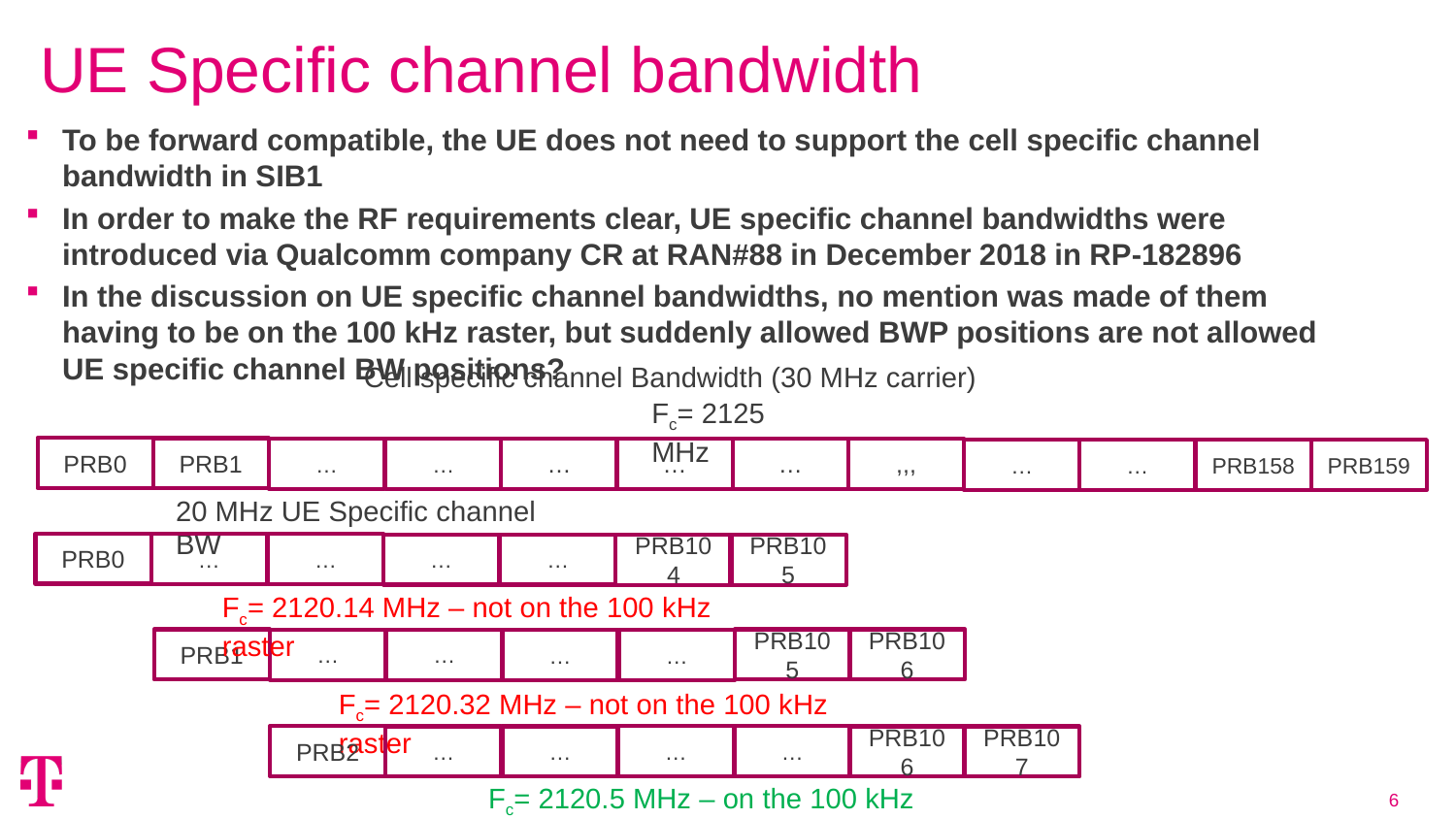

# UE Specific channel bandwidth
To be forward compatible, the UE does not need to support the cell specific channel bandwidth in SIB1
In order to make the RF requirements clear, UE specific channel bandwidths were introduced via Qualcomm company CR at RAN#88 in December 2018 in RP-182896
In the discussion on UE specific channel bandwidths, no mention was made of them having to be on the 100 kHz raster, but suddenly allowed BWP positions are not allowed UE specific channel BW positions?
Cell specific channel Bandwidth (30 MHz carrier)
Fc= 2125 MHz
PRB0
PRB1
…
…
…
…
…
,,,
…
…
PRB158
PRB159
20 MHz UE Specific channel BW
PRB0
…
…
…
…
PRB104
PRB105
Fc= 2120.14 MHz – not on the 100 kHz raster
PRB1
PRB105
PRB106
…
…
…
…
Fc= 2120.32 MHz – not on the 100 kHz raster
PRB2
…
…
…
…
PRB106
PRB107
Fc= 2120.5 MHz – on the 100 kHz raster